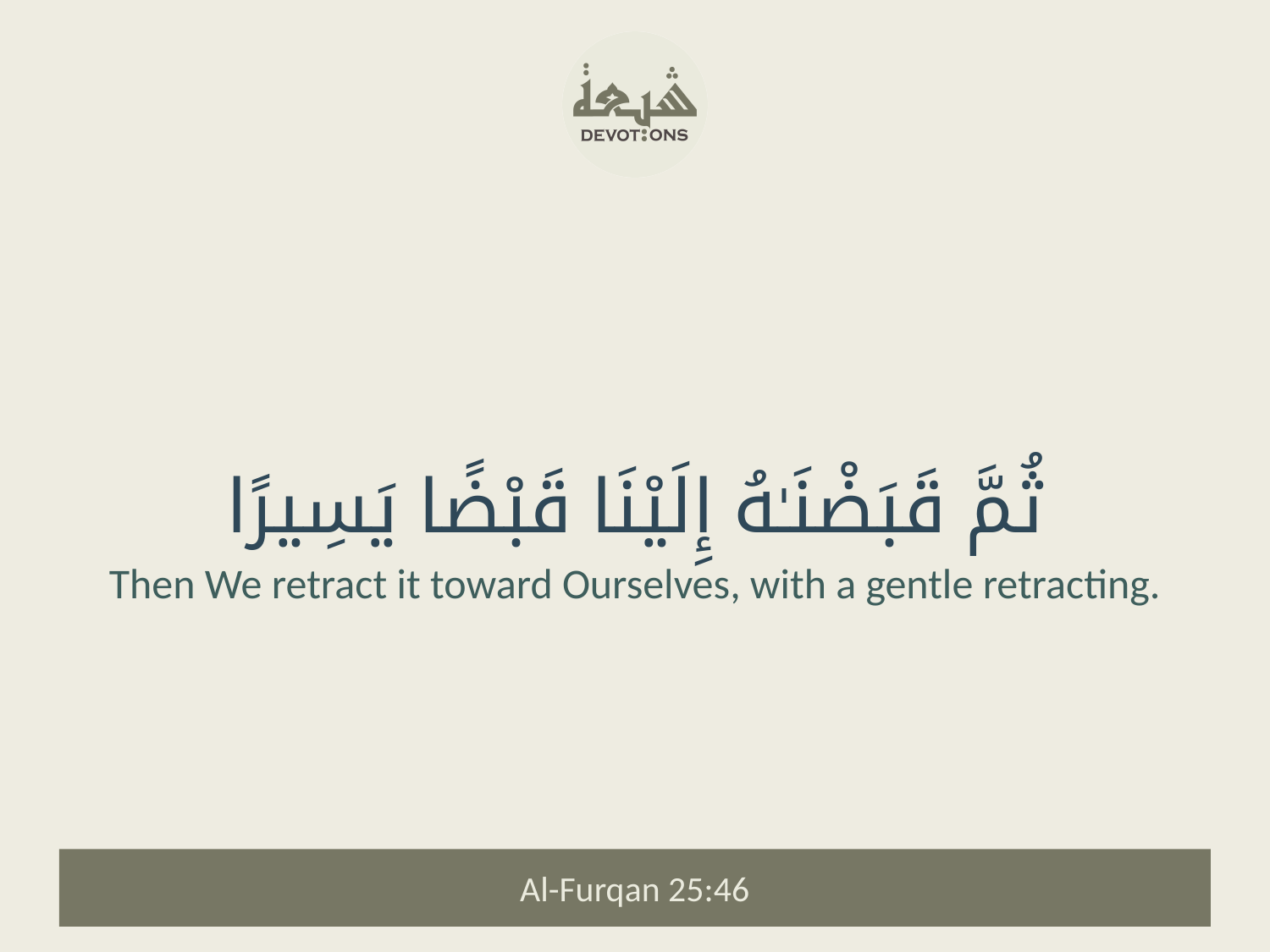

ثُمَّ قَبَضْنَـٰهُ إِلَيْنَا قَبْضًا يَسِيرًا
Then We retract it toward Ourselves, with a gentle retracting.
Al-Furqan 25:46